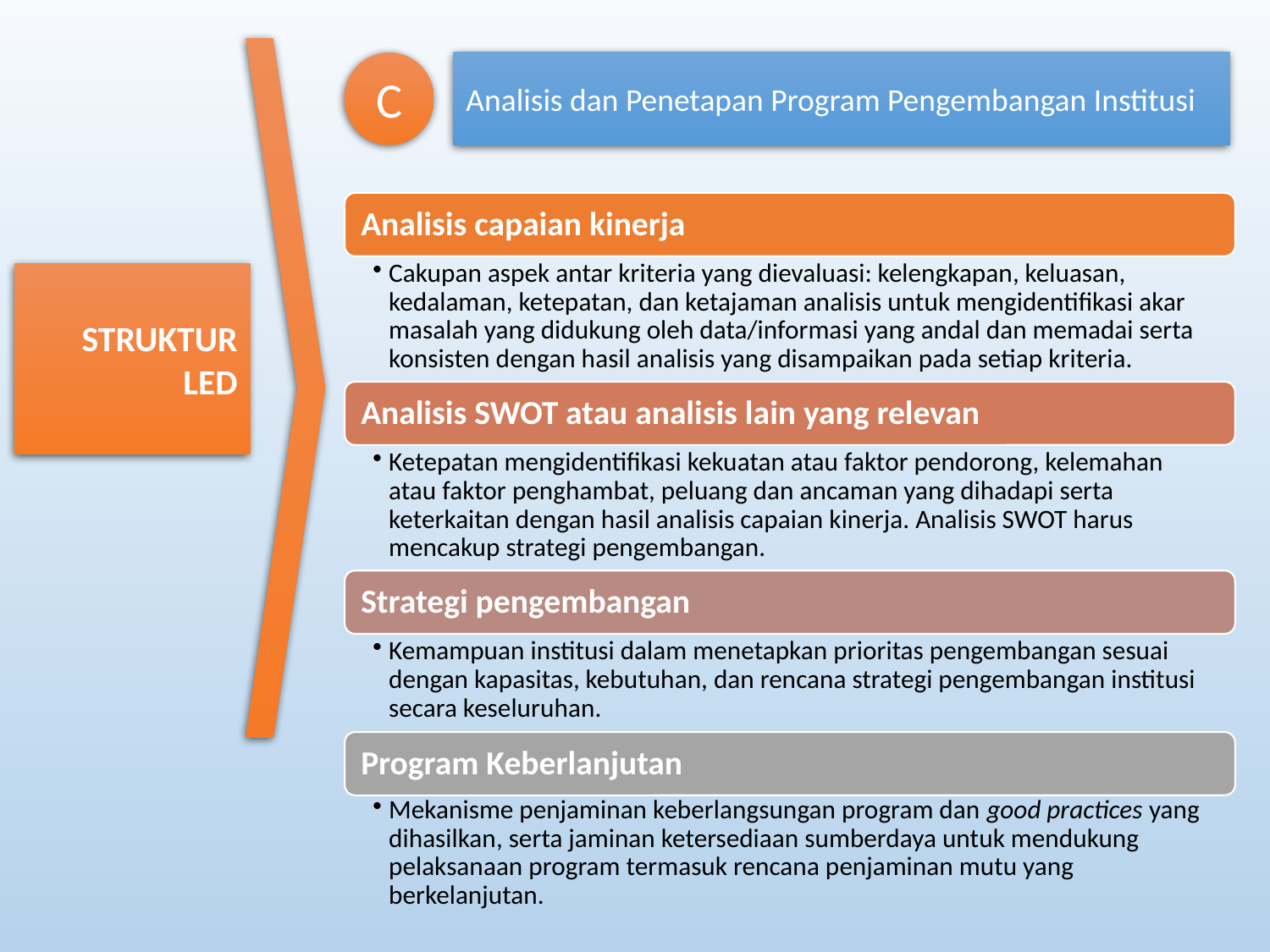

C
Analisis dan Penetapan Program Pengembangan Institusi
Analisis capaian kinerja
Cakupan aspek antar kriteria yang dievaluasi: kelengkapan, keluasan, kedalaman, ketepatan, dan ketajaman analisis untuk mengidentifikasi akar masalah yang didukung oleh data/informasi yang andal dan memadai serta konsisten dengan hasil analisis yang disampaikan pada setiap kriteria.
Analisis SWOT atau analisis lain yang relevan
Ketepatan mengidentifikasi kekuatan atau faktor pendorong, kelemahan atau faktor penghambat, peluang dan ancaman yang dihadapi serta keterkaitan dengan hasil analisis capaian kinerja. Analisis SWOT harus mencakup strategi pengembangan.
Strategi pengembangan
Kemampuan institusi dalam menetapkan prioritas pengembangan sesuai dengan kapasitas, kebutuhan, dan rencana strategi pengembangan institusi secara keseluruhan.
Program Keberlanjutan
Mekanisme penjaminan keberlangsungan program dan good practices yang dihasilkan, serta jaminan ketersediaan sumberdaya untuk mendukung pelaksanaan program termasuk rencana penjaminan mutu yang berkelanjutan.
STRUKTUR LED